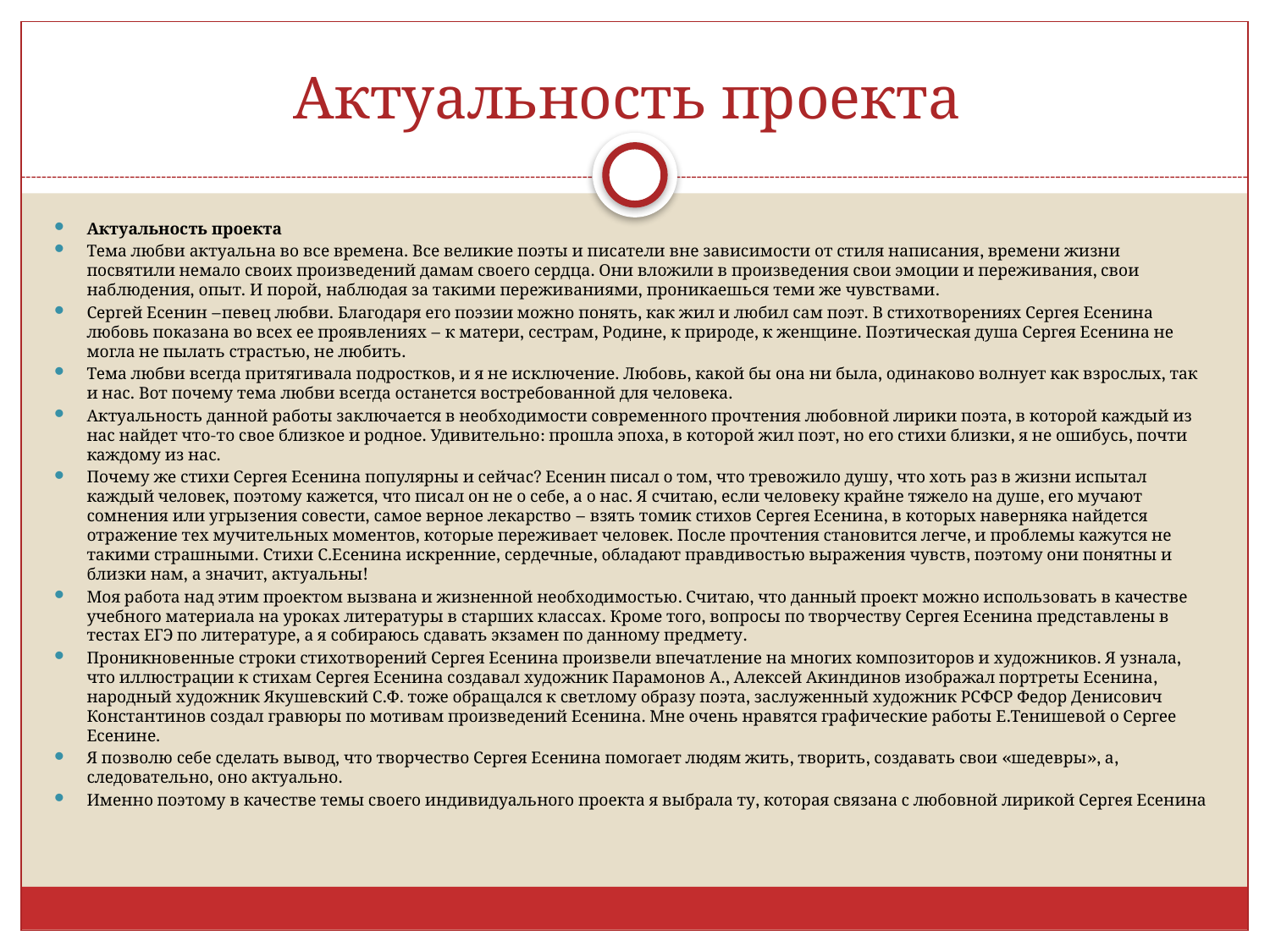

# Актуальность проекта
Актуальность проекта
Тема любви актуальна во все времена. Все великие поэты и писатели вне зависимости от стиля написания, времени жизни посвятили немало своих произведений дамам своего сердца. Они вложили в произведения свои эмоции и переживания, свои наблюдения, опыт. И порой, наблюдая за такими переживаниями, проникаешься теми же чувствами.
Сергей Есенин –певец любви. Благодаря его поэзии можно понять, как жил и любил сам поэт. В стихотворениях Сергея Есенина любовь показана во всех ее проявлениях – к матери, сестрам, Родине, к природе, к женщине. Поэтическая душа Сергея Есенина не могла не пылать страстью, не любить.
Тема любви всегда притягивала подростков, и я не исключение. Любовь, какой бы она ни была, одинаково волнует как взрослых, так и нас. Вот почему тема любви всегда останется востребованной для человека.
Актуальность данной работы заключается в необходимости современного прочтения любовной лирики поэта, в которой каждый из нас найдет что-то свое близкое и родное. Удивительно: прошла эпоха, в которой жил поэт, но его стихи близки, я не ошибусь, почти каждому из нас.
Почему же стихи Сергея Есенина популярны и сейчас? Есенин писал о том, что тревожило душу, что хоть раз в жизни испытал каждый человек, поэтому кажется, что писал он не о себе, а о нас. Я считаю, если человеку крайне тяжело на душе, его мучают сомнения или угрызения совести, самое верное лекарство – взять томик стихов Сергея Есенина, в которых наверняка найдется отражение тех мучительных моментов, которые переживает человек. После прочтения становится легче, и проблемы кажутся не такими страшными. Стихи С.Есенина искренние, сердечные, обладают правдивостью выражения чувств, поэтому они понятны и близки нам, а значит, актуальны!
Моя работа над этим проектом вызвана и жизненной необходимостью. Считаю, что данный проект можно использовать в качестве учебного материала на уроках литературы в старших классах. Кроме того, вопросы по творчеству Сергея Есенина представлены в тестах ЕГЭ по литературе, а я собираюсь сдавать экзамен по данному предмету.
Проникновенные строки стихотворений Сергея Есенина произвели впечатление на многих композиторов и художников. Я узнала, что иллюстрации к стихам Сергея Есенина создавал художник Парамонов А., Алексей Акиндинов изображал портреты Есенина, народный художник Якушевский С.Ф. тоже обращался к светлому образу поэта, заслуженный художник РСФСР Федор Денисович Константинов создал гравюры по мотивам произведений Есенина. Мне очень нравятся графические работы Е.Тенишевой о Сергее Есенине.
Я позволю себе сделать вывод, что творчество Сергея Есенина помогает людям жить, творить, создавать свои «шедевры», а, следовательно, оно актуально.
Именно поэтому в качестве темы своего индивидуального проекта я выбрала ту, которая связана с любовной лирикой Сергея Есенина